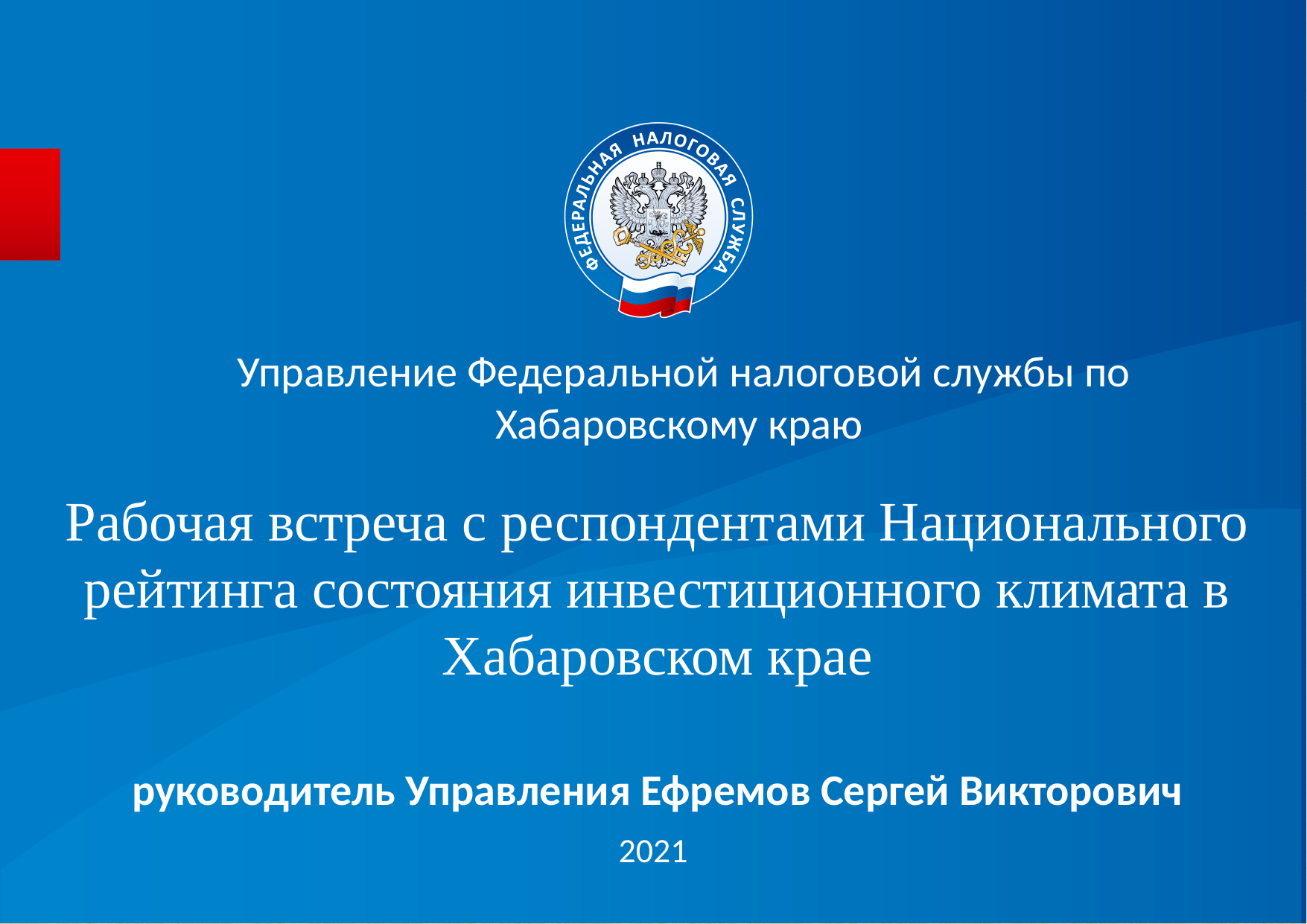

Управление Федеральной налоговой службы по Хабаровскому краю

Рабочая встреча с респондентами Национального рейтинга состояния инвестиционного климата в Хабаровском крае

руководитель Управления Ефремов Сергей Викторович

2021